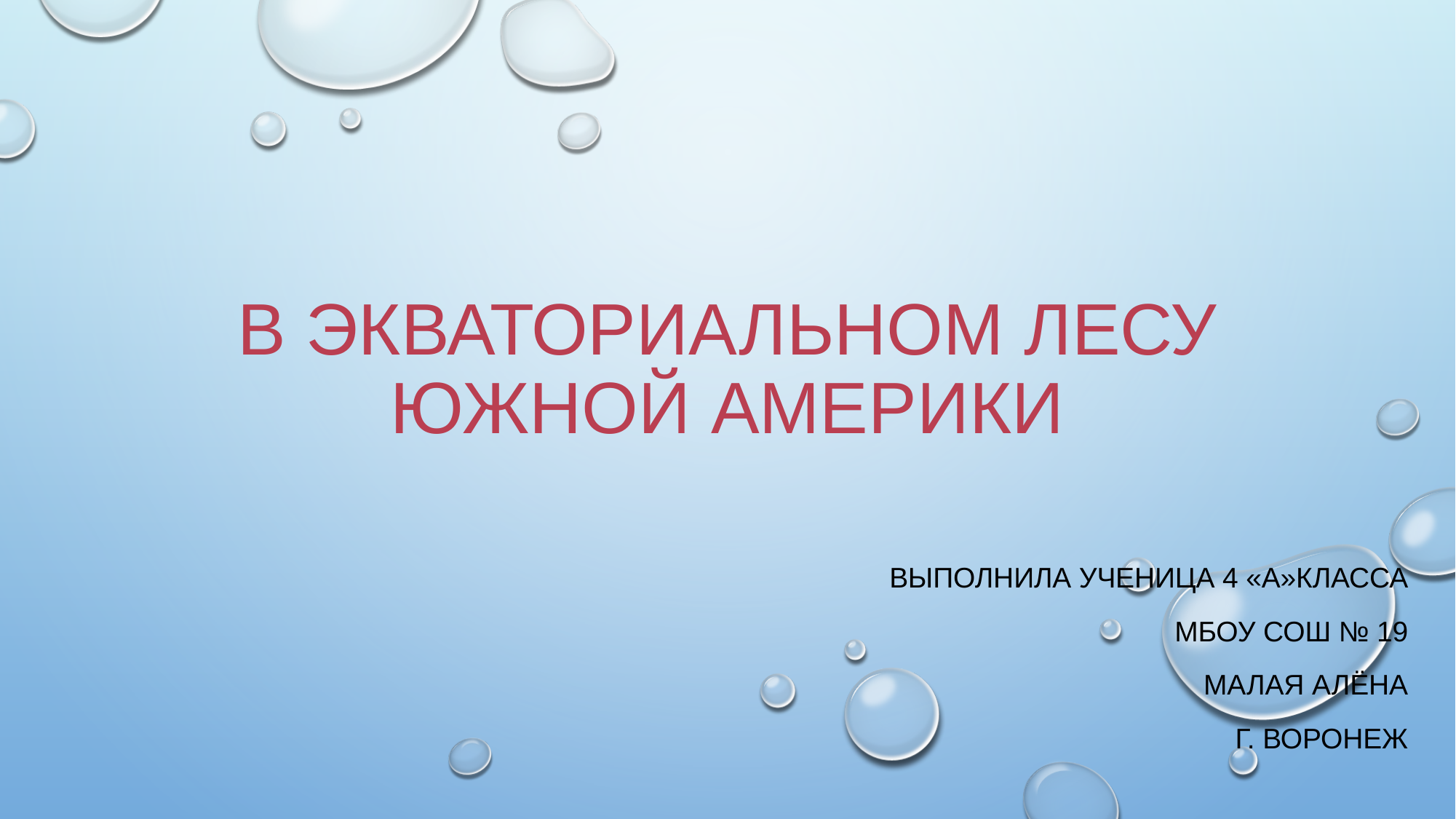

# В экваториальном лесу Южной Америки
Выполнила ученица 4 «А»класса
МБОУ СОШ № 19
Малая Алёна
Г. Воронеж